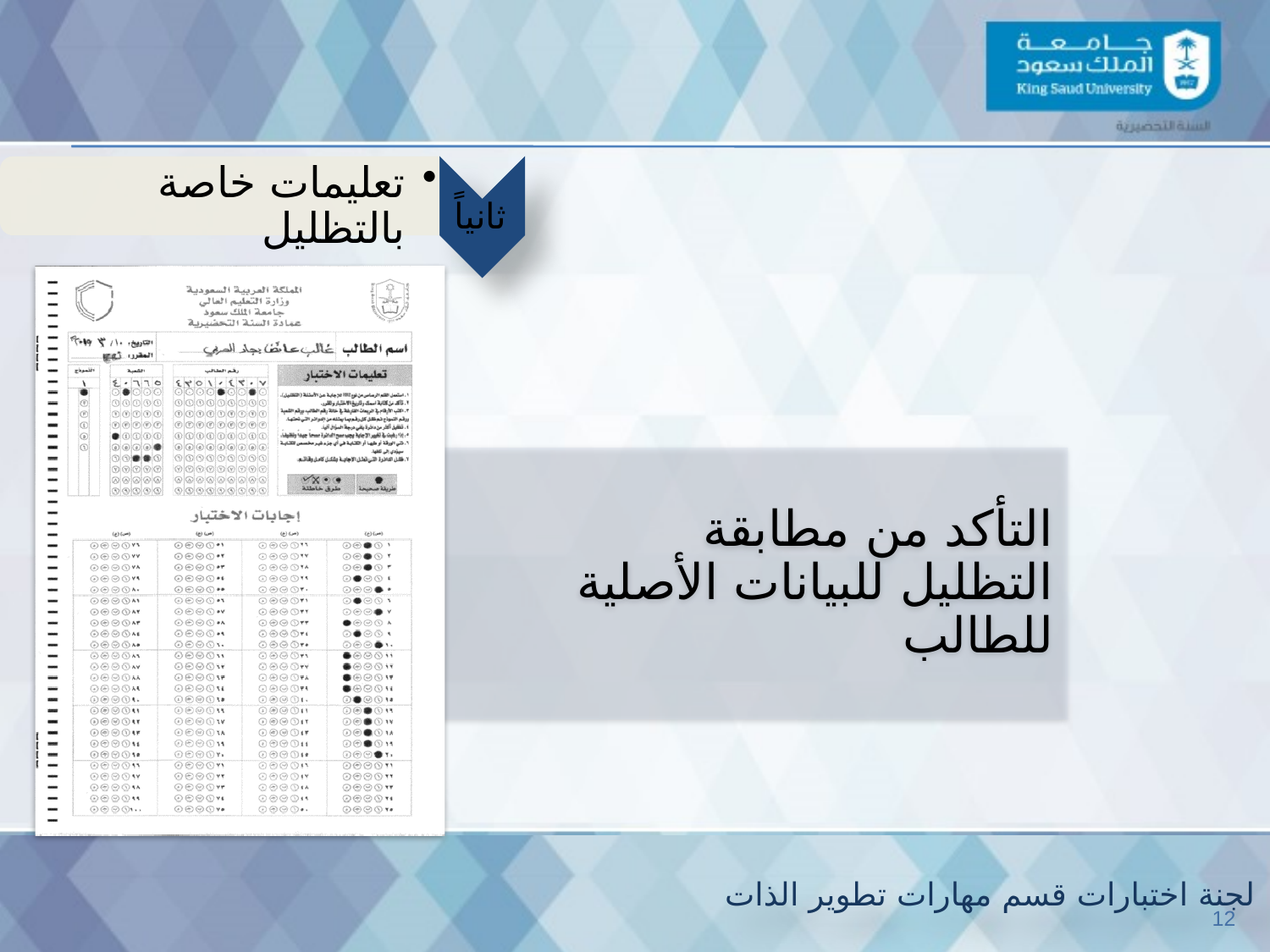

ثانياً
تعليمات خاصة بالتظليل
التأكد من مطابقة التظليل للبيانات الأصلية للطالب
12